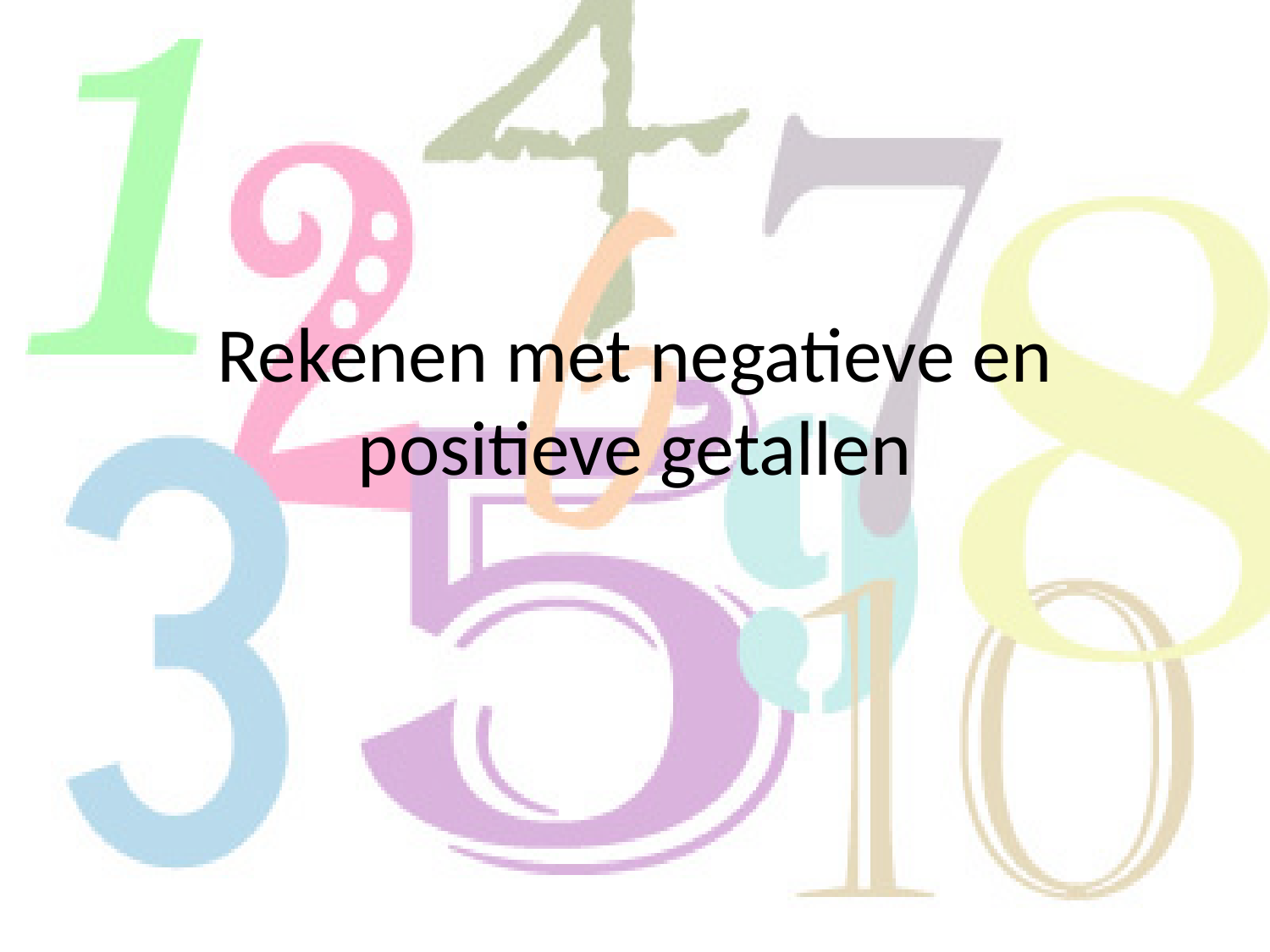

# Rekenen met negatieve en positieve getallen